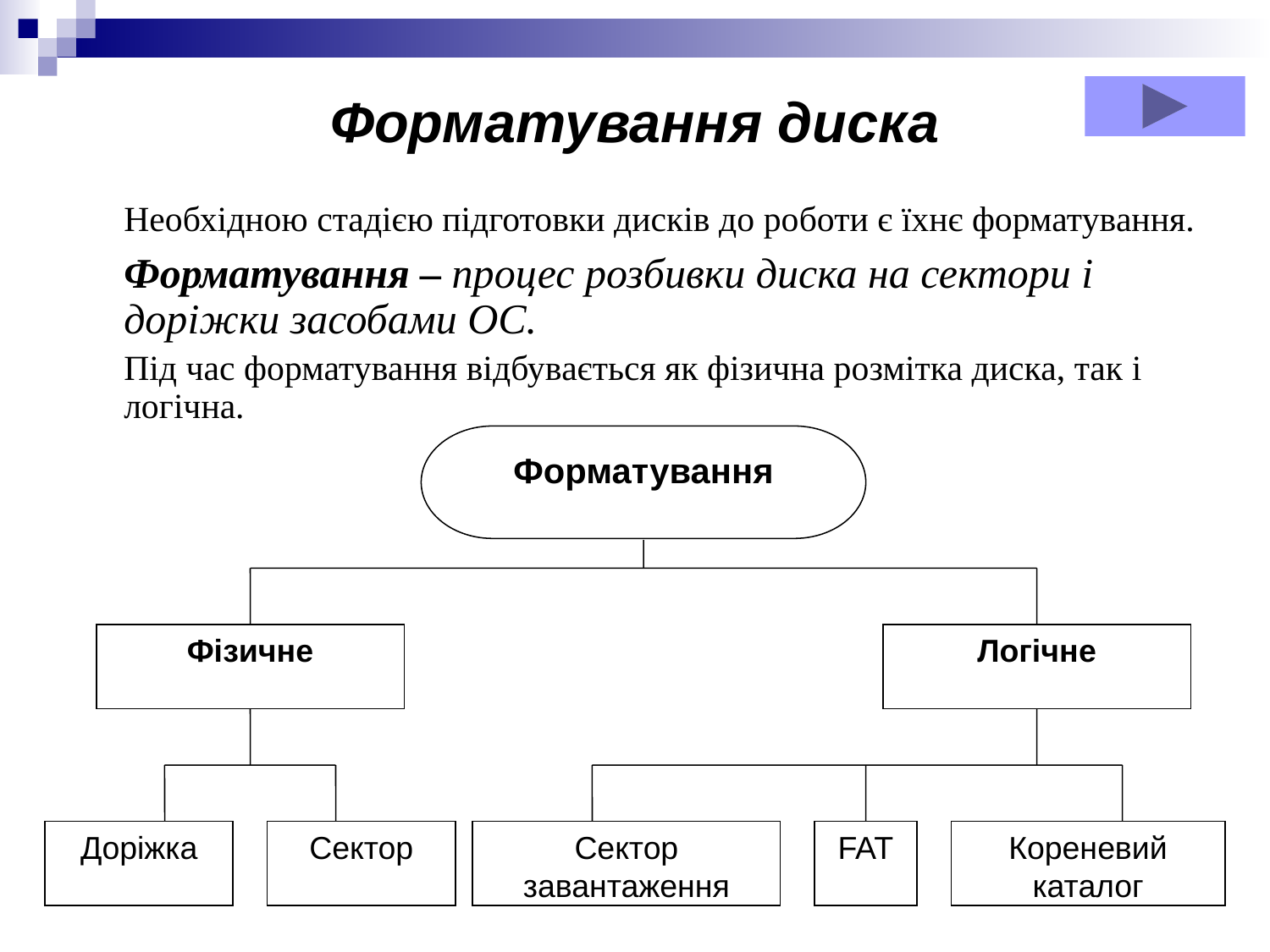

# Форматування диска

	Необхідною стадією підготовки дисків до роботи є їхнє форматування.
	Форматування – процес розбивки диска на сектори і доріжки засобами ОС.
	Під час форматування відбувається як фізична розмітка диска, так і логічна.

Форматування

Фізичне
Логічне

Доріжка
Сектор
Сектор завантаження
FAT
Кореневий каталог